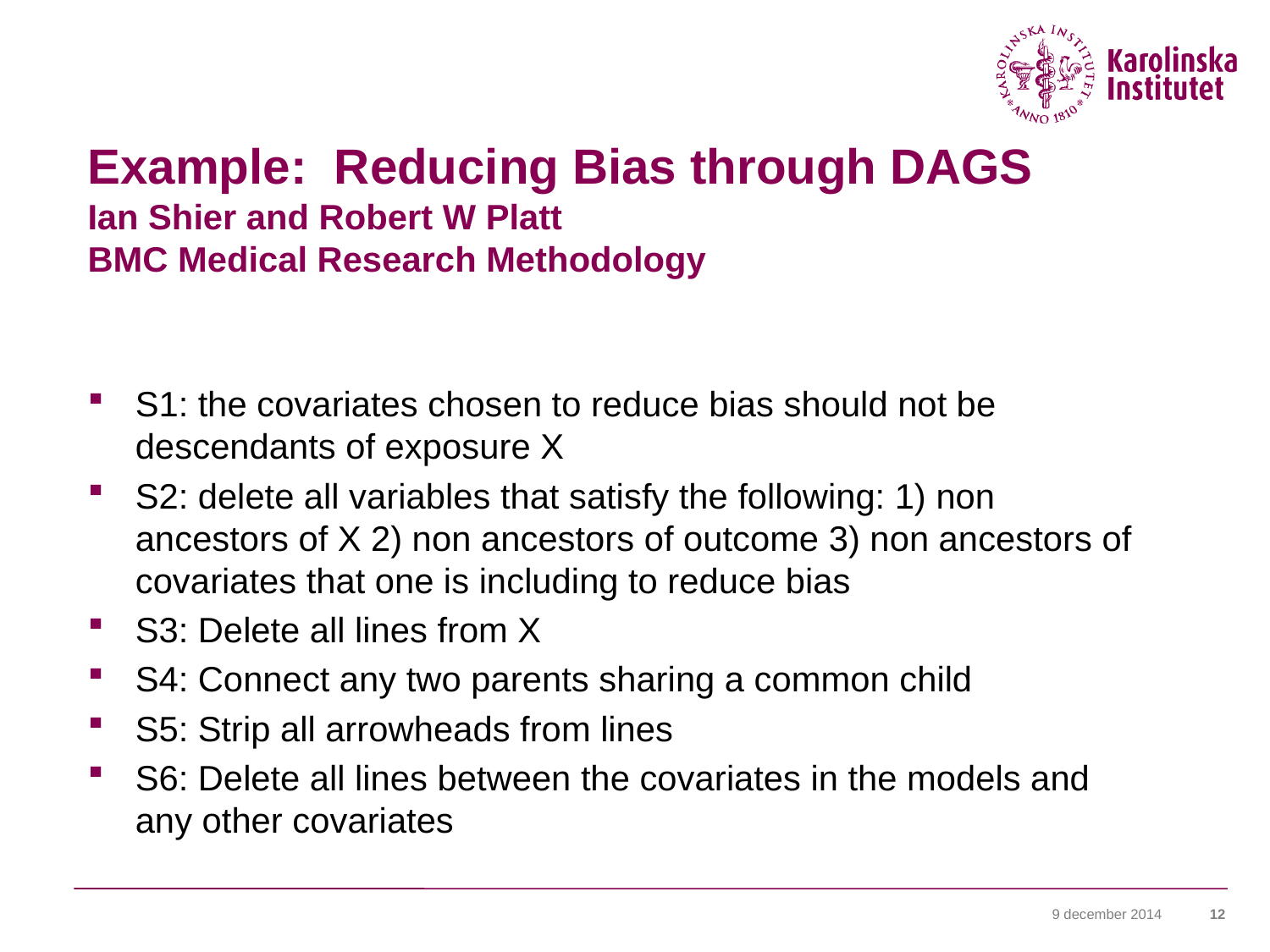

# Example:  Reducing Bias through DAGS Ian Shier and Robert W Platt BMC Medical Research Methodology

S1: the covariates chosen to reduce bias should not be descendants of exposure X
S2: delete all variables that satisfy the following: 1) non ancestors of X 2) non ancestors of outcome 3) non ancestors of covariates that one is including to reduce bias
S3: Delete all lines from X
S4: Connect any two parents sharing a common child
S5: Strip all arrowheads from lines
S6: Delete all lines between the covariates in the models and any other covariates

9 december 2014
12